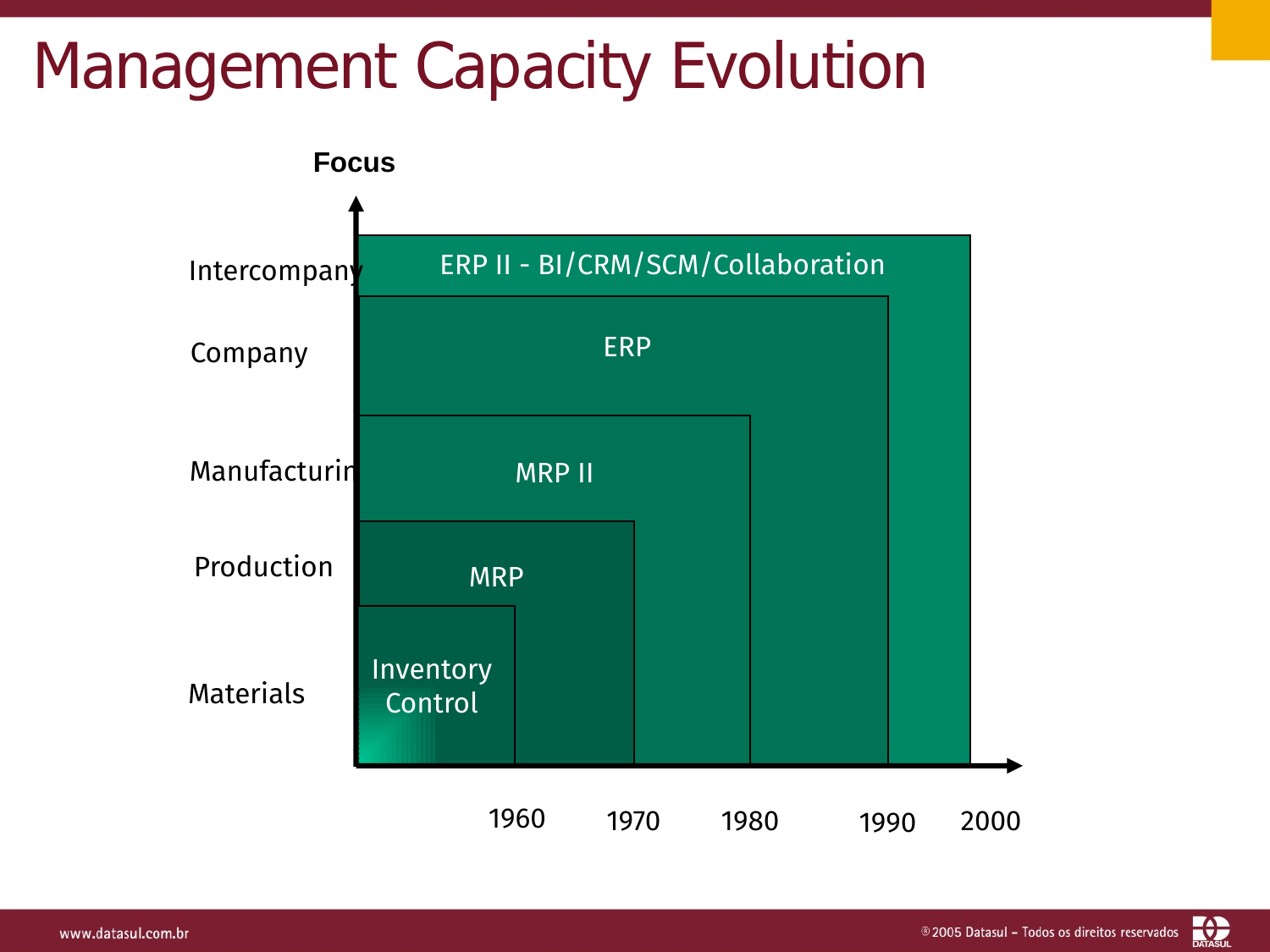

# Management Capacity Evolution
Focus

ERP II - BI/CRM/SCM/Collaboration

2000
Intercompany
 ERP

Company
1990
MRP II

Manufacturing
1980
MRP

Production
1970
Inventory
Control
Materials
1960